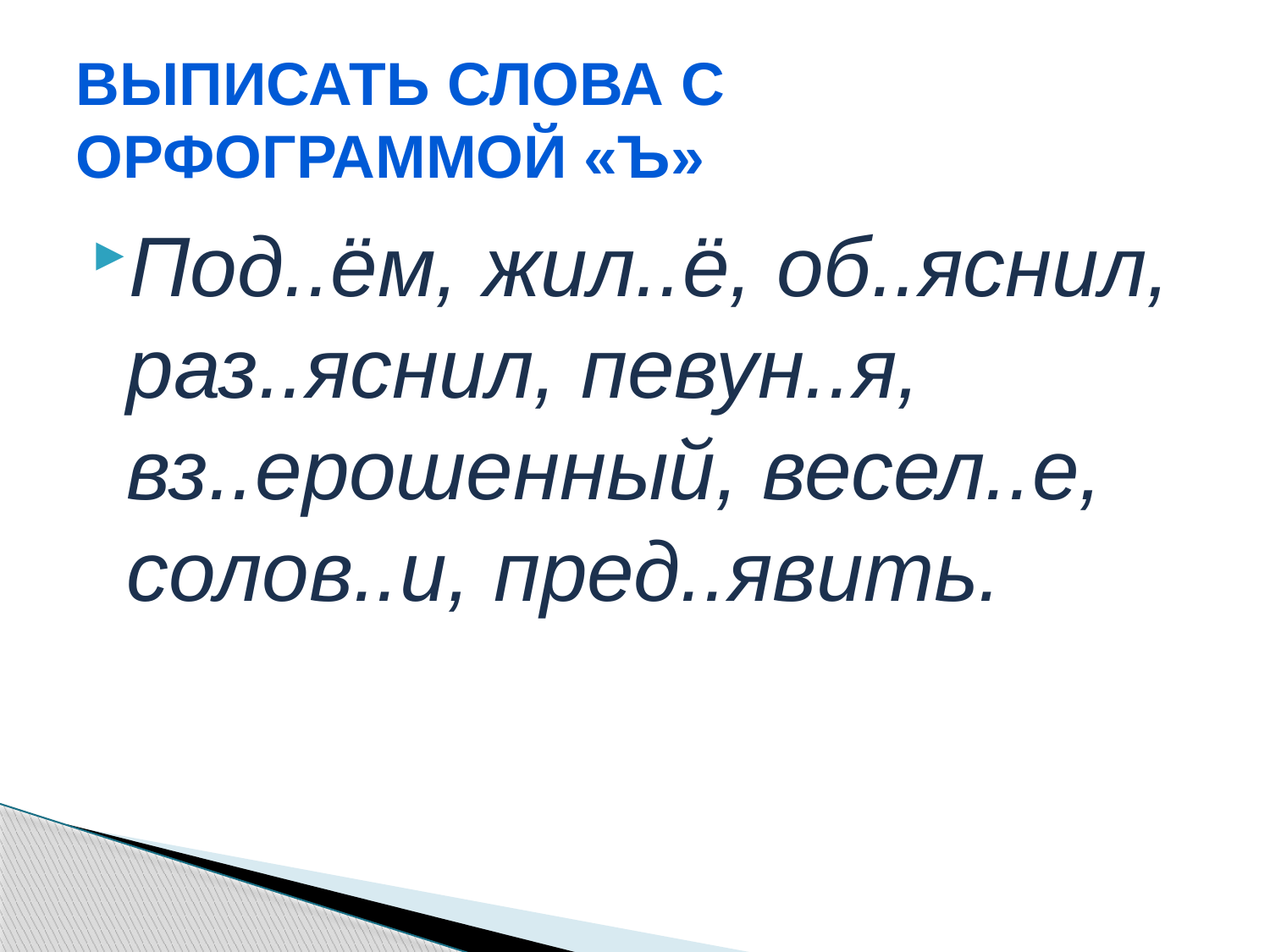

# Выписать слова с орфограммой «ъ»
Под..ём, жил..ё, об..яснил, раз..яснил, певун..я, вз..ерошенный, весел..е, солов..и, пред..явить.